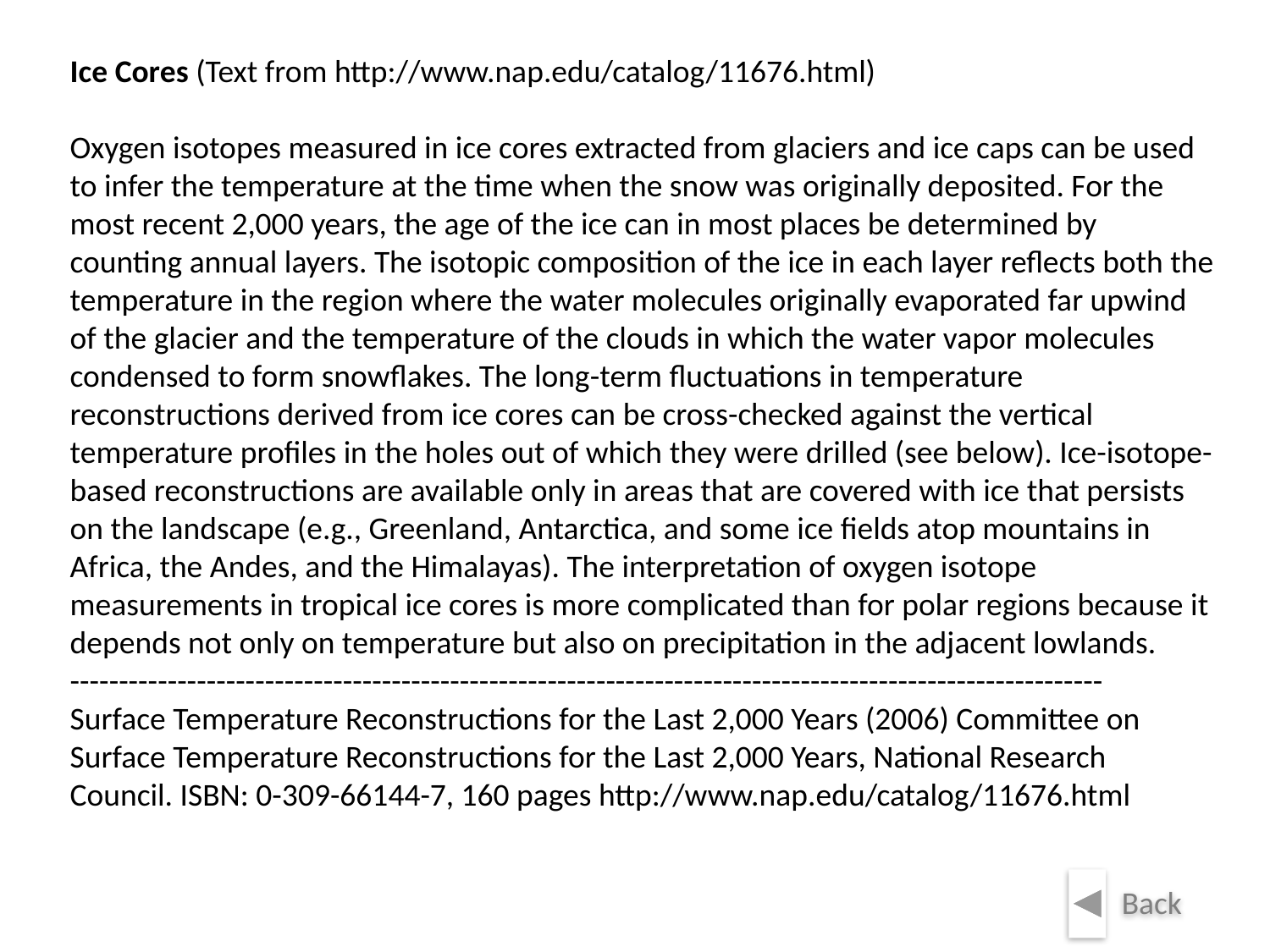

Ice Cores (Text from http://www.nap.edu/catalog/11676.html)

Oxygen isotopes measured in ice cores extracted from glaciers and ice caps can be used to infer the temperature at the time when the snow was originally deposited. For the most recent 2,000 years, the age of the ice can in most places be determined by counting annual layers. The isotopic composition of the ice in each layer reflects both the temperature in the region where the water molecules originally evaporated far upwind of the glacier and the temperature of the clouds in which the water vapor molecules condensed to form snowflakes. The long-term fluctuations in temperature reconstructions derived from ice cores can be cross-checked against the vertical temperature profiles in the holes out of which they were drilled (see below). Ice-isotope- based reconstructions are available only in areas that are covered with ice that persists on the landscape (e.g., Greenland, Antarctica, and some ice fields atop mountains in Africa, the Andes, and the Himalayas). The interpretation of oxygen isotope measurements in tropical ice cores is more complicated than for polar regions because it depends not only on temperature but also on precipitation in the adjacent lowlands.
----------------------------------------------------------------------------------------------------------
Surface Temperature Reconstructions for the Last 2,000 Years (2006) Committee on Surface Temperature Reconstructions for the Last 2,000 Years, National Research Council. ISBN: 0-309-66144-7, 160 pages http://www.nap.edu/catalog/11676.html
Back